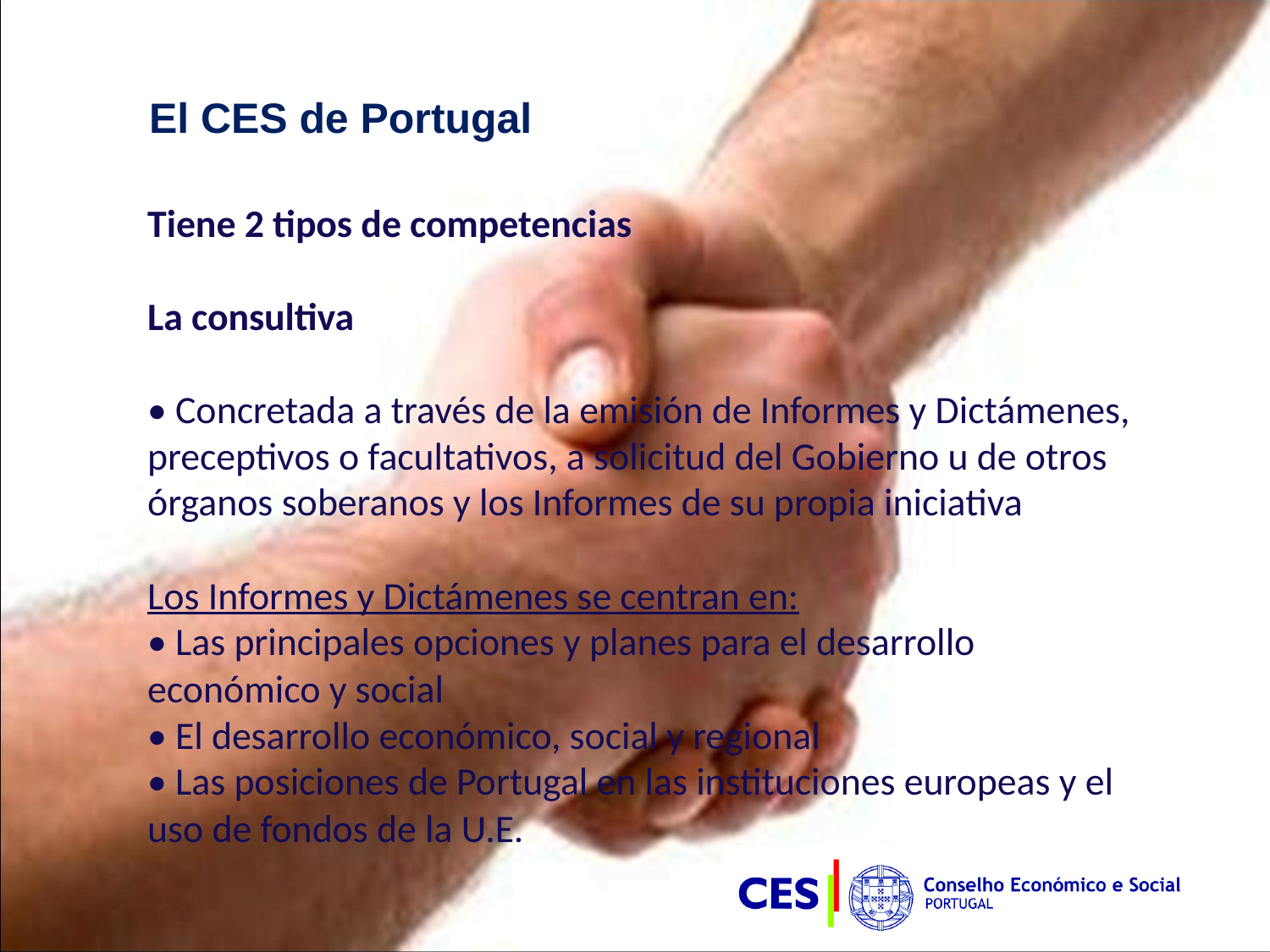

El CES de Portugal
Tiene 2 tipos de competencias
La consultiva
• Concretada a través de la emisión de Informes y Dictámenes, preceptivos o facultativos, a solicitud del Gobierno u de otros órganos soberanos y los Informes de su propia iniciativa
Los Informes y Dictámenes se centran en:
• Las principales opciones y planes para el desarrollo económico y social
• El desarrollo económico, social y regional
• Las posiciones de Portugal en las instituciones europeas y el uso de fondos de la U.E.